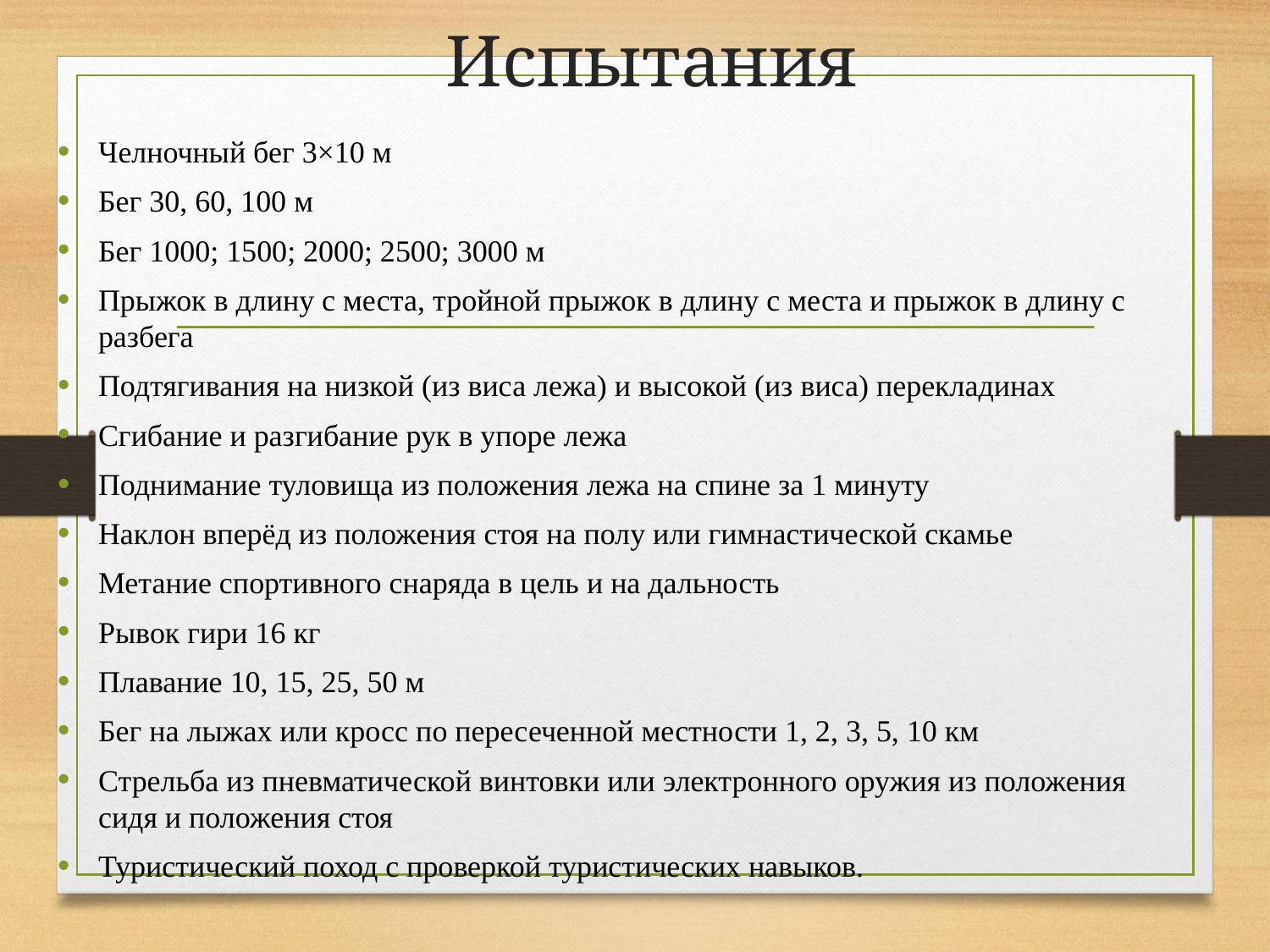

# Испытания
Челночный бег 3×10 м
Бег 30, 60, 100 м
Бег 1000; 1500; 2000; 2500; 3000 м
Прыжок в длину с места, тройной прыжок в длину с места и прыжок в длину с разбега
Подтягивания на низкой (из виса лежа) и высокой (из виса) перекладинах
Сгибание и разгибание рук в упоре лежа
Поднимание туловища из положения лежа на спине за 1 минуту
Наклон вперёд из положения стоя на полу или гимнастической скамье
Метание спортивного снаряда в цель и на дальность
Рывок гири 16 кг
Плавание 10, 15, 25, 50 м
Бег на лыжах или кросс по пересеченной местности 1, 2, 3, 5, 10 км
Стрельба из пневматической винтовки или электронного оружия из положения сидя и положения стоя
Туристический поход с проверкой туристических навыков.